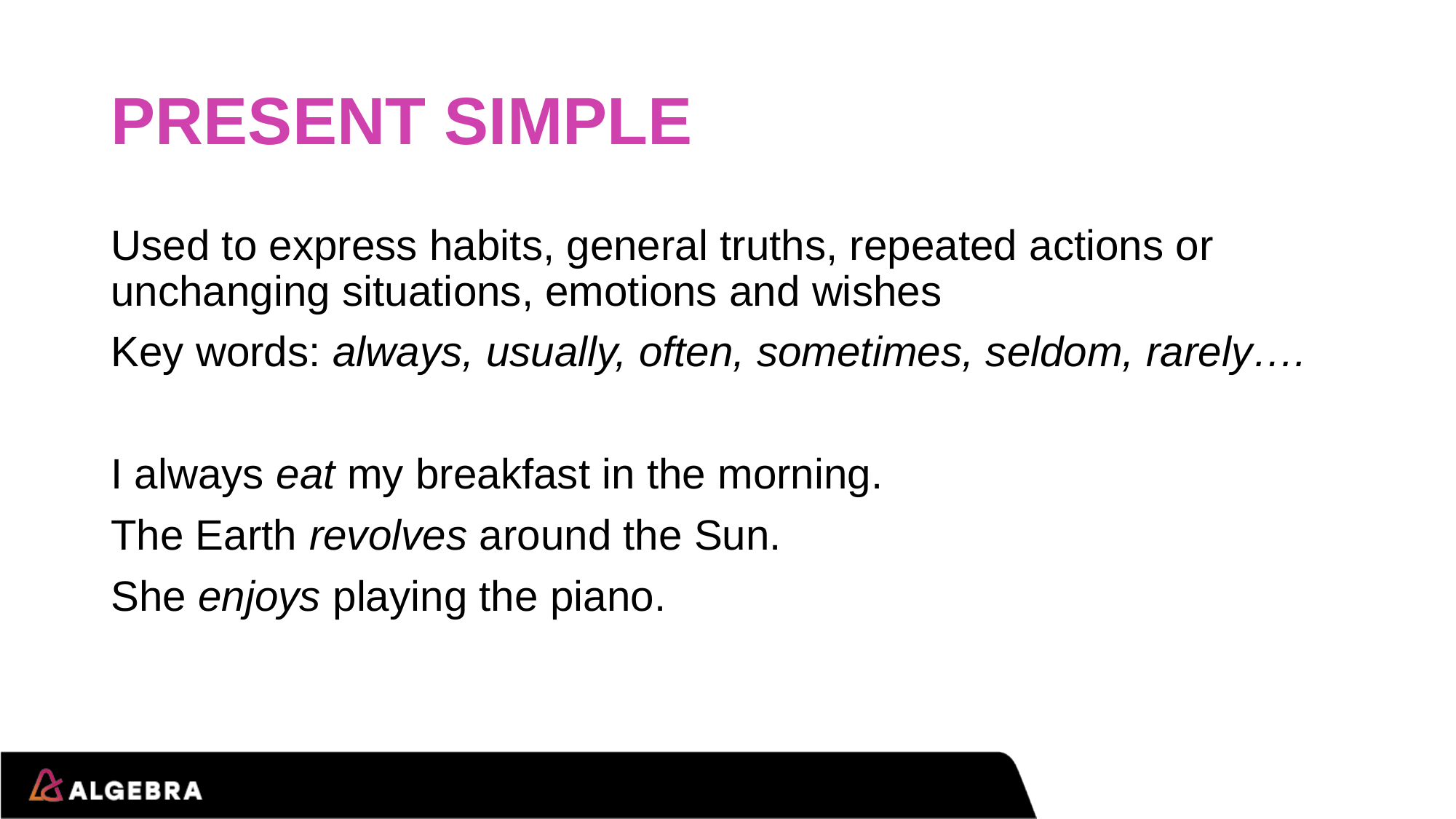

# PRESENT SIMPLE
Used to express habits, general truths, repeated actions or unchanging situations, emotions and wishes
Key words: always, usually, often, sometimes, seldom, rarely….

I always eat my breakfast in the morning.
The Earth revolves around the Sun.
She enjoys playing the piano.